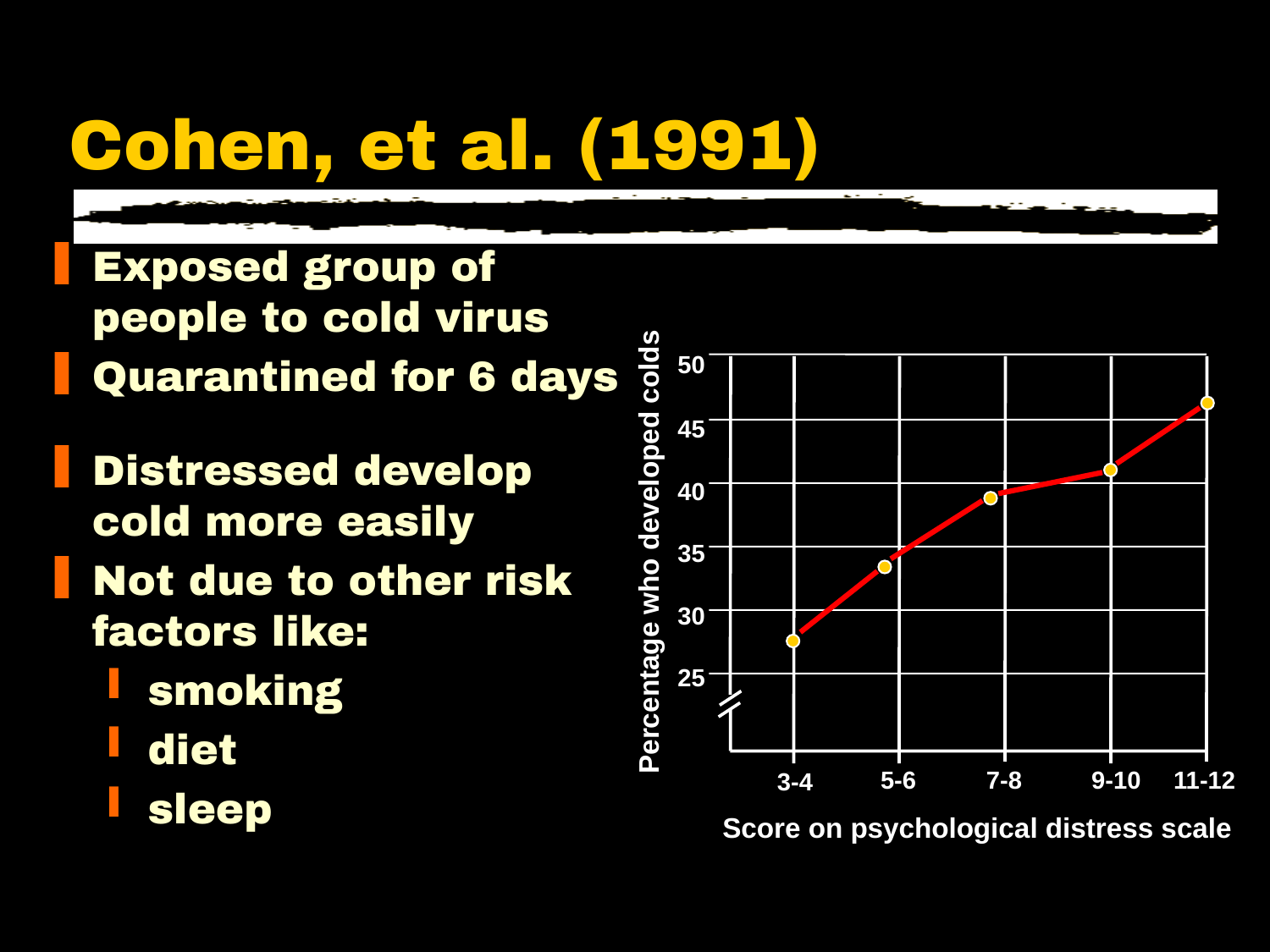

# Cohen, et al. (1991)
Exposed group of people to cold virus
Quarantined for 6 days
50
45
40
35
30
25

Percentage who developed colds

5-6
7-8
9-10
11-12
3-4
Score on psychological distress scale
Distressed develop cold more easily
Not due to other risk factors like:
smoking
diet
sleep